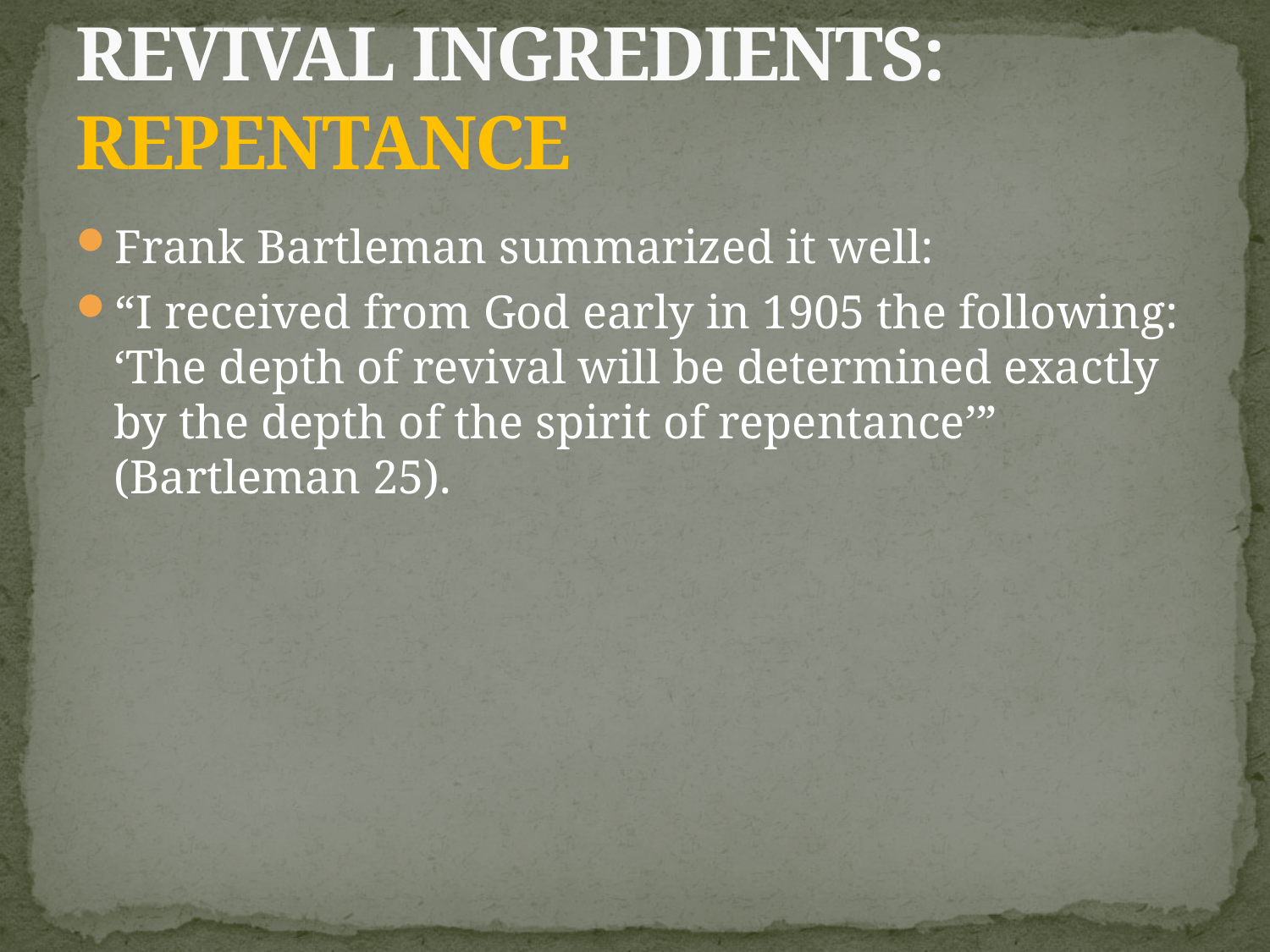

# Revival Ingredients: Repentance
Frank Bartleman summarized it well:
“I received from God early in 1905 the following: ‘The depth of revival will be determined exactly by the depth of the spirit of repentance’” (Bartleman 25).